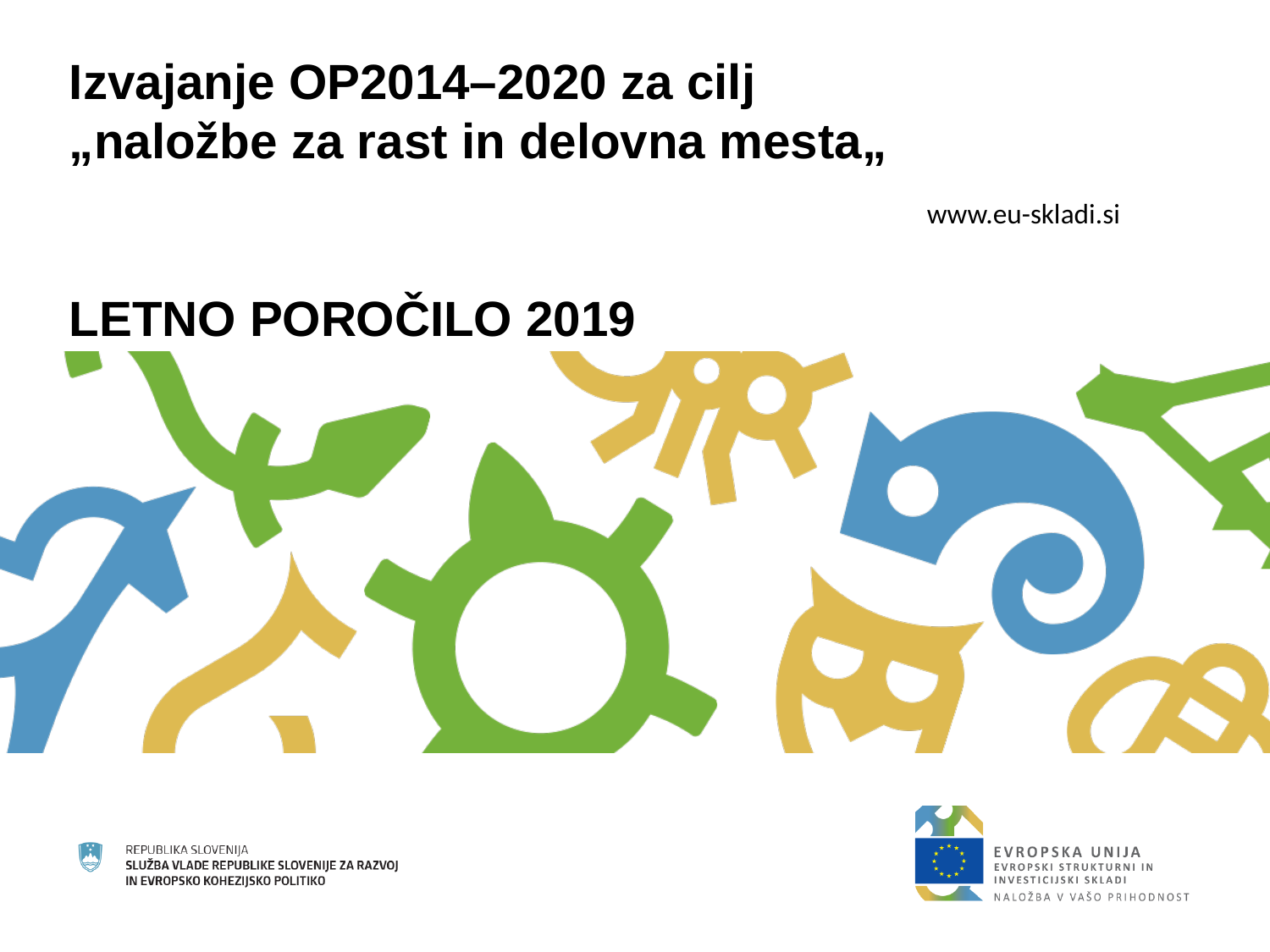

# Izvajanje OP2014–2020 za cilj „naložbe za rast in delovna mesta„ LETNO POROČILO 2019